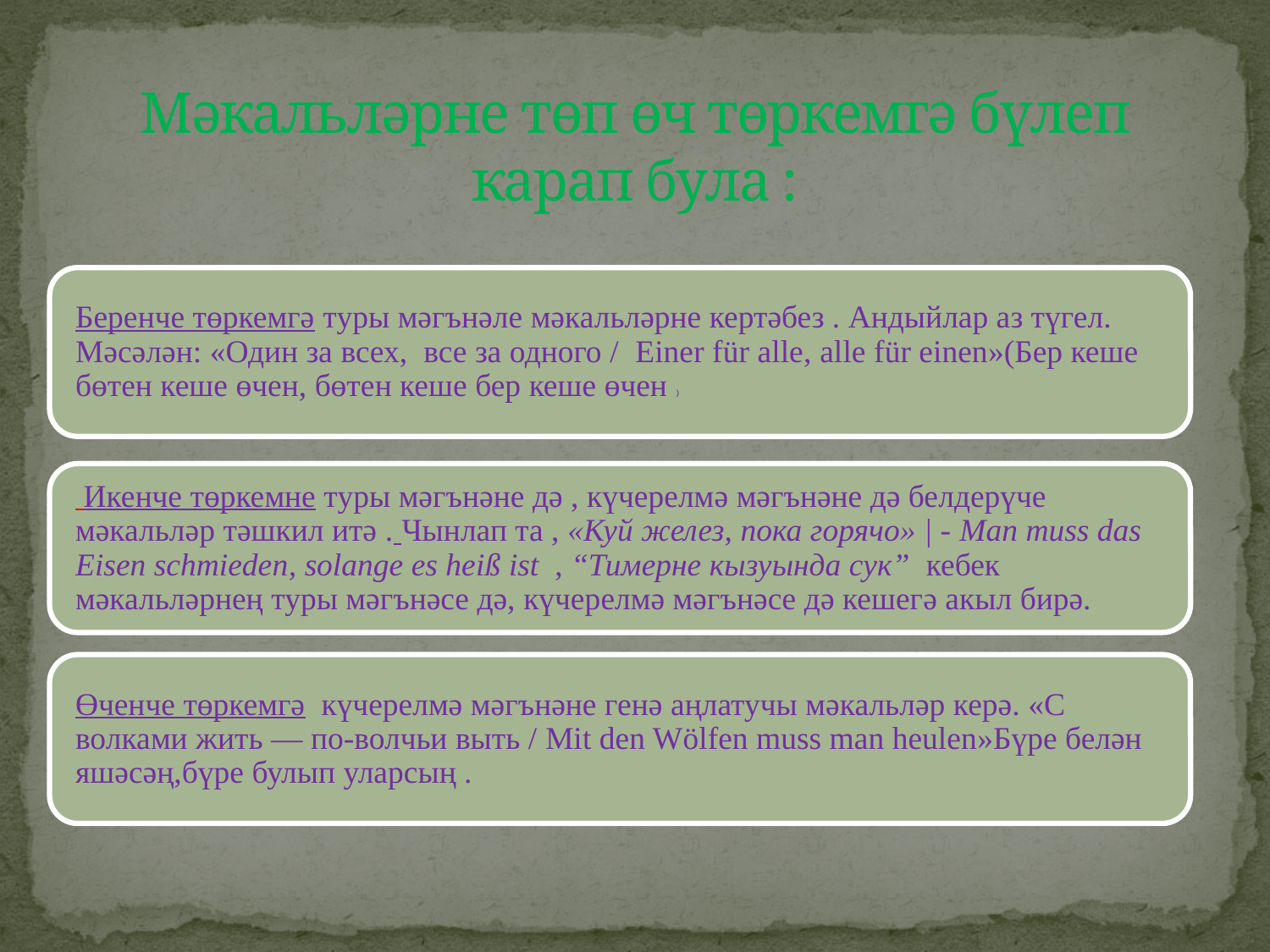

# Мәкальләрне төп өч төркемгә бүлеп карап була :
Беренче төркемгә туры мәгънәле мәкальләрне кертәбез . Андыйлар аз түгел. Мәсәлән: «Один за всех,  все за одного /  Einer für alle, alle für einen»(Бер кеше бөтен кеше өчен, бөтен кеше бер кеше өчен )
Өченче төркемгә  күчерелмә мәгънәне генә аңлатучы мәкальләр керә. «С волками жить — по-волчьи выть / Mit den Wölfen muss man heulen»Бүре белән яшәсәң,бүре булып уларсың .
 Икенче төркемне туры мәгънәне дә , күчерелмә мәгънәне дә белдерүче мәкальләр тәшкил итә . Чынлап та , «Куй желез, пока горячо» | - Man muss das Eisen schmieden, solange es heiß ist  , “Тимерне кызуында сук”  кебек мәкальләрнең туры мәгънәсе дә, күчерелмә мәгънәсе дә кешегә акыл бирә.